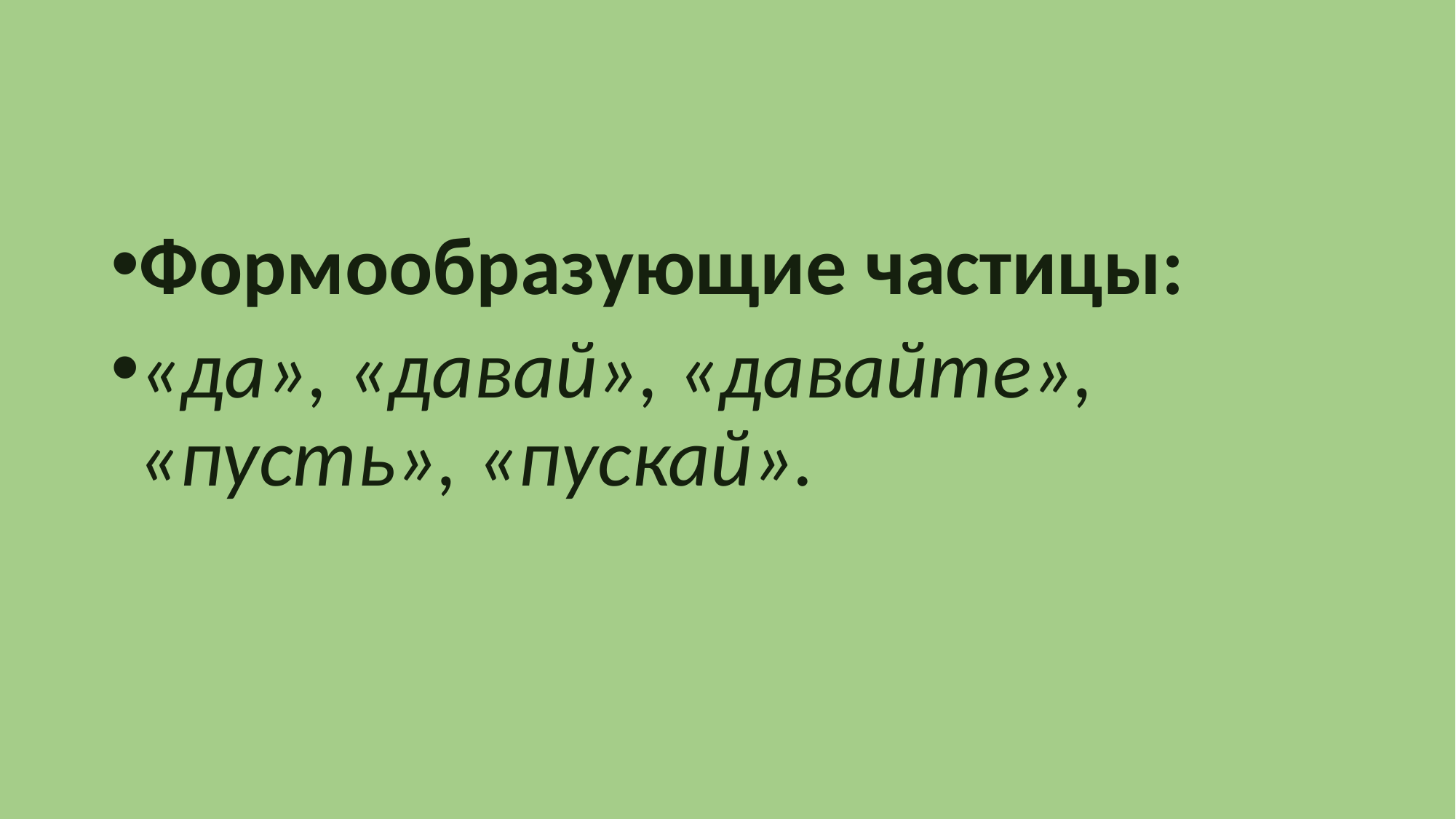

#
Формообразующие частицы:
«да», «давай», «давайте», «пусть», «пускай».